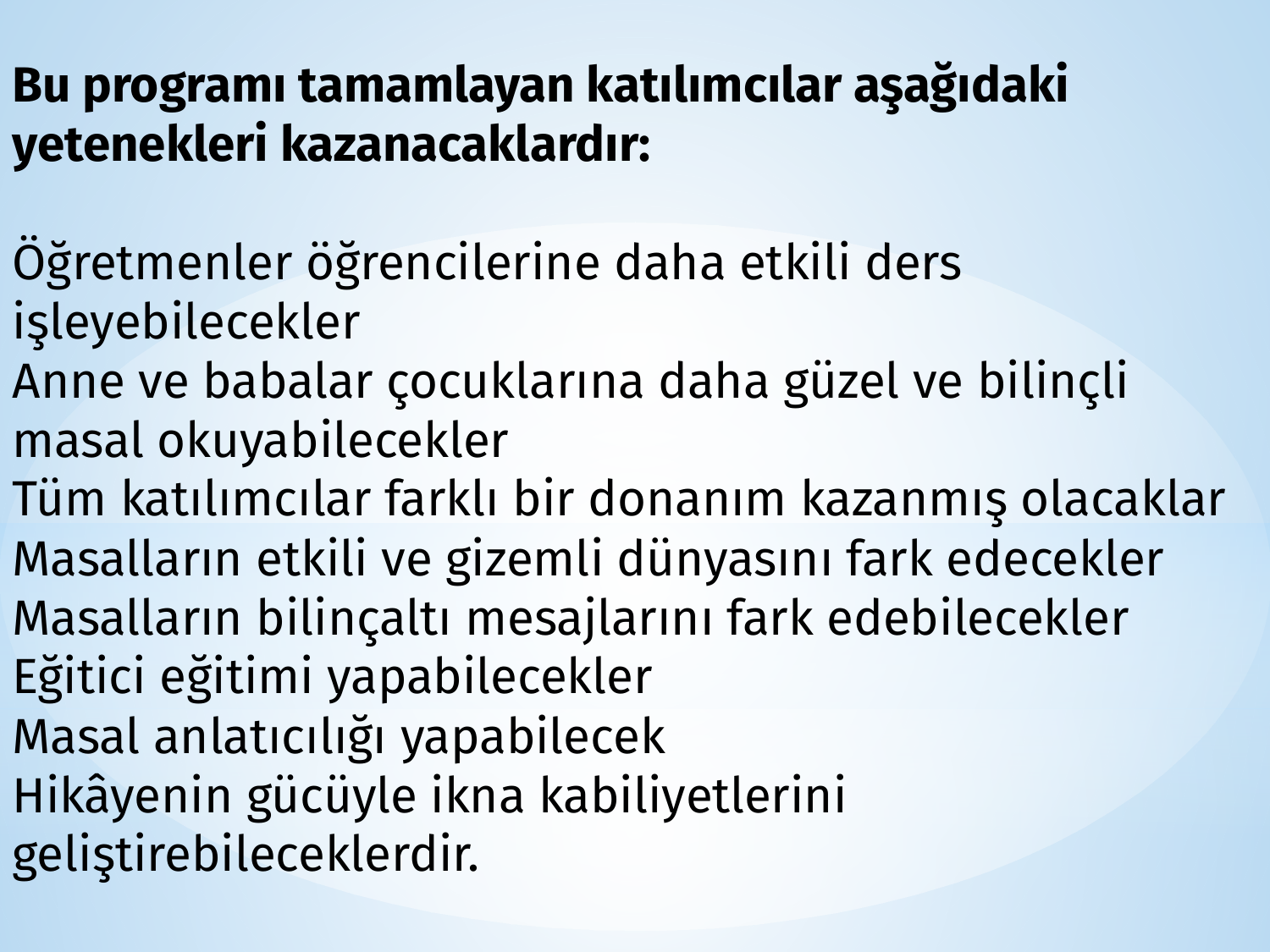

Bu programı tamamlayan katılımcılar aşağıdaki yetenekleri kazanacaklardır:

Öğretmenler öğrencilerine daha etkili ders işleyebilecekler
Anne ve babalar çocuklarına daha güzel ve bilinçli masal okuyabilecekler
Tüm katılımcılar farklı bir donanım kazanmış olacaklar
Masalların etkili ve gizemli dünyasını fark edecekler
Masalların bilinçaltı mesajlarını fark edebilecekler
Eğitici eğitimi yapabilecekler
Masal anlatıcılığı yapabilecek
Hikâyenin gücüyle ikna kabiliyetlerini geliştirebileceklerdir.